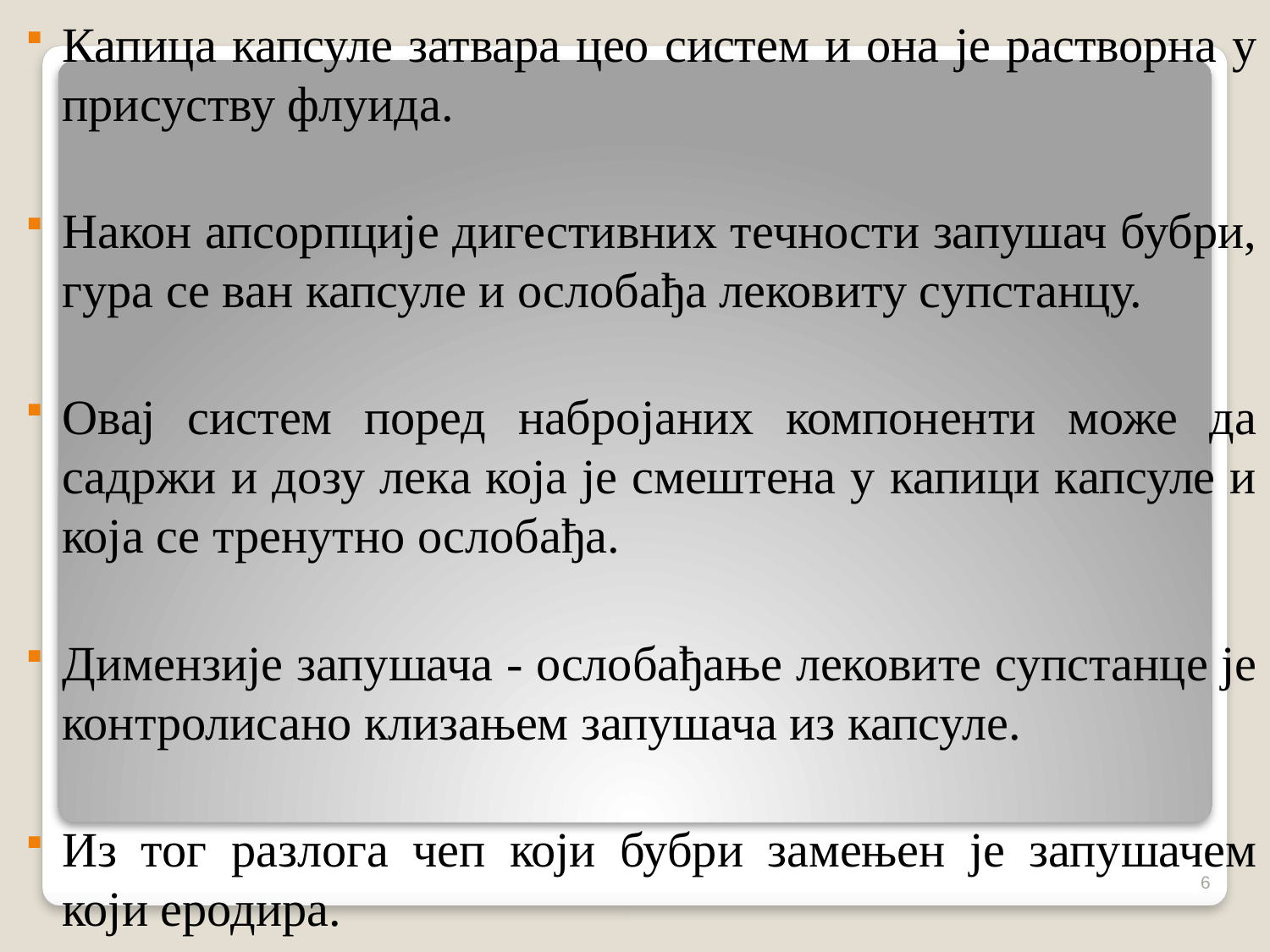

Капица капсуле затвара цео систем и она је растворна у присуству флуида.

Након апсорпције дигестивних течности запушач бубри, гура се ван капсуле и ослобађа лековиту супстанцу.

Овај систем поред набројаних компоненти може да садржи и дозу лека која је смештена у капици капсуле и која се тренутно ослобађа.

Димензије запушача - ослобађање лековите супстанце је контролисано клизањем запушача из капсуле.

Из тог разлога чеп који бубри замењен је запушачeм који еродира.
6